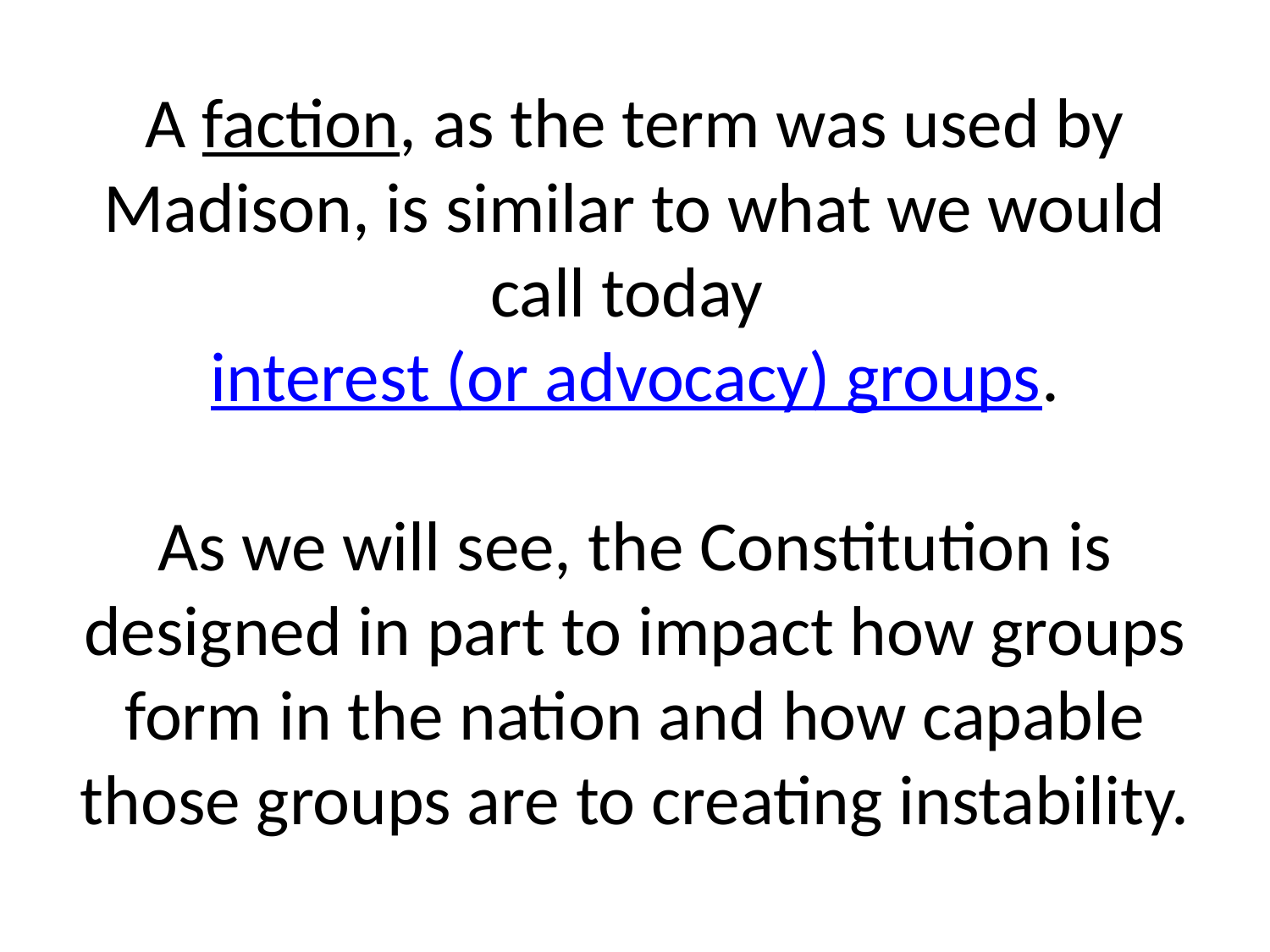

# A faction, as the term was used by Madison, is similar to what we would call today interest (or advocacy) groups. As we will see, the Constitution is designed in part to impact how groups form in the nation and how capable those groups are to creating instability.